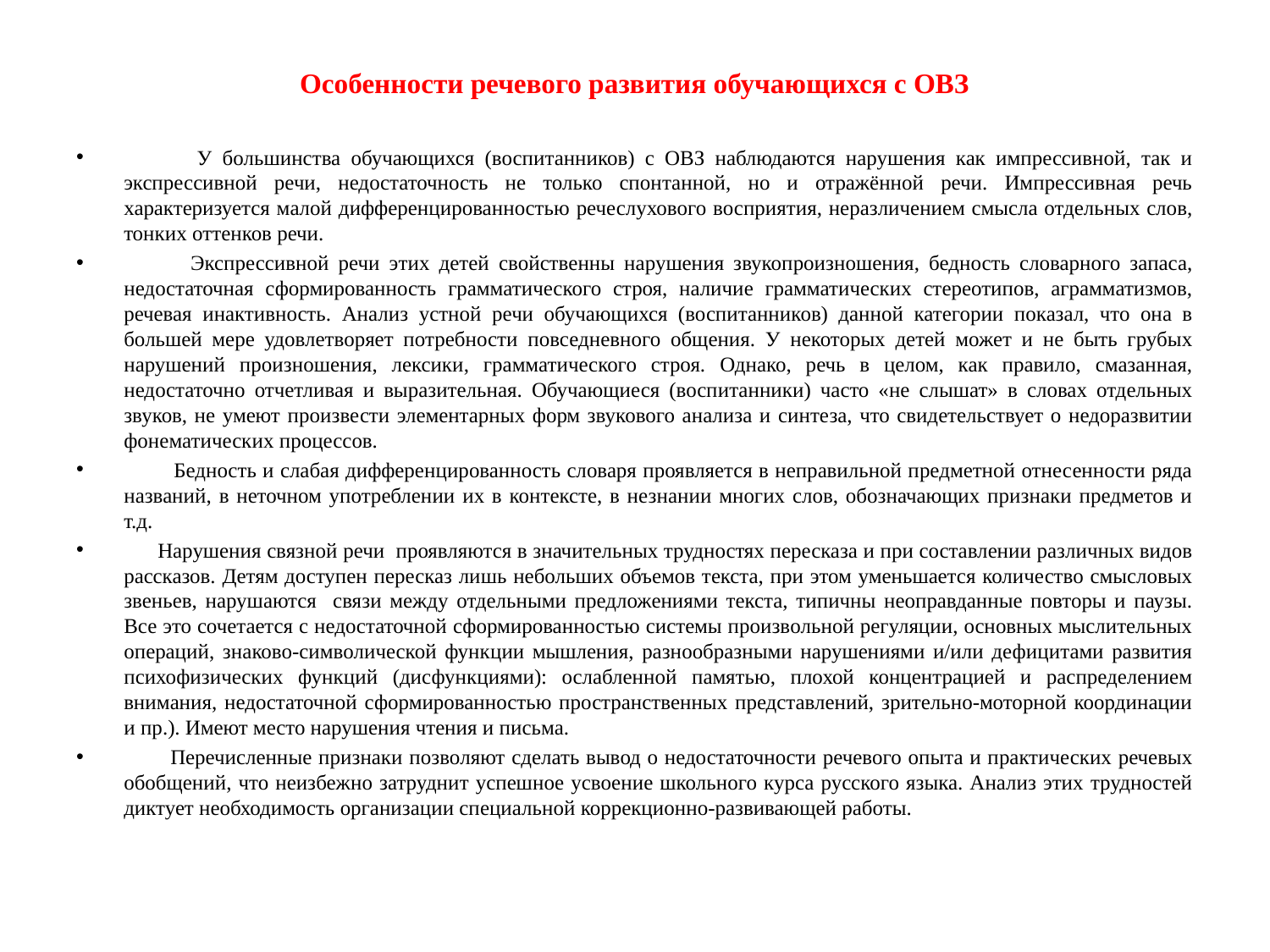

# Особенности речевого развития обучающихся с ОВЗ
       У большинства обучающихся (воспитанников) с ОВЗ наблюдаются нарушения как импрессивной, так и экспрессивной речи, недостаточность не только спонтанной, но и отражённой речи. Импрессивная речь характеризуется малой дифференцированностью речеслухового восприятия, неразличением смысла отдельных слов, тонких оттенков речи.
       Экспрессивной речи этих детей свойственны нарушения звукопроизношения, бедность словарного запаса, недостаточная сформированность грамматического строя, наличие грамматических стереотипов, аграмматизмов, речевая инактивность. Анализ устной речи обучающихся (воспитанников) данной категории показал, что она в большей мере удовлетворяет потребности повседневного общения. У некоторых детей может и не быть грубых нарушений произношения, лексики, грамматического строя. Однако, речь в целом, как правило, смазанная, недостаточно отчетливая и выразительная. Обучающиеся (воспитанники) часто «не слышат» в словах отдельных звуков, не умеют произвести элементарных форм звукового анализа и синтеза, что свидетельствует о недоразвитии фонематических процессов.
        Бедность и слабая дифференцированность словаря проявляется в неправильной предметной отнесенности ряда названий, в неточном употреблении их в контексте, в незнании многих слов, обозначающих признаки предметов и т.д.
      Нарушения связной речи  проявляются в значительных трудностях пересказа и при составлении различных видов рассказов. Детям доступен пересказ лишь небольших объемов текста, при этом уменьшается количество смысловых звеньев, нарушаются  связи между отдельными предложениями текста, типичны неоправданные повторы и паузы. Все это сочетается с недостаточной сформированностью системы произвольной регуляции, основных мыслительных операций, знаково-символической функции мышления, разнообразными нарушениями и/или дефицитами развития психофизических функций (дисфункциями): ослабленной памятью, плохой концентрацией и распределением внимания, недостаточной сформированностью пространственных представлений, зрительно-моторной координации и пр.). Имеют место нарушения чтения и письма.
       Перечисленные признаки позволяют сделать вывод о недостаточности речевого опыта и практических речевых обобщений, что неизбежно затруднит успешное усвоение школьного курса русского языка. Анализ этих трудностей диктует необходимость организации специальной коррекционно-развивающей работы.